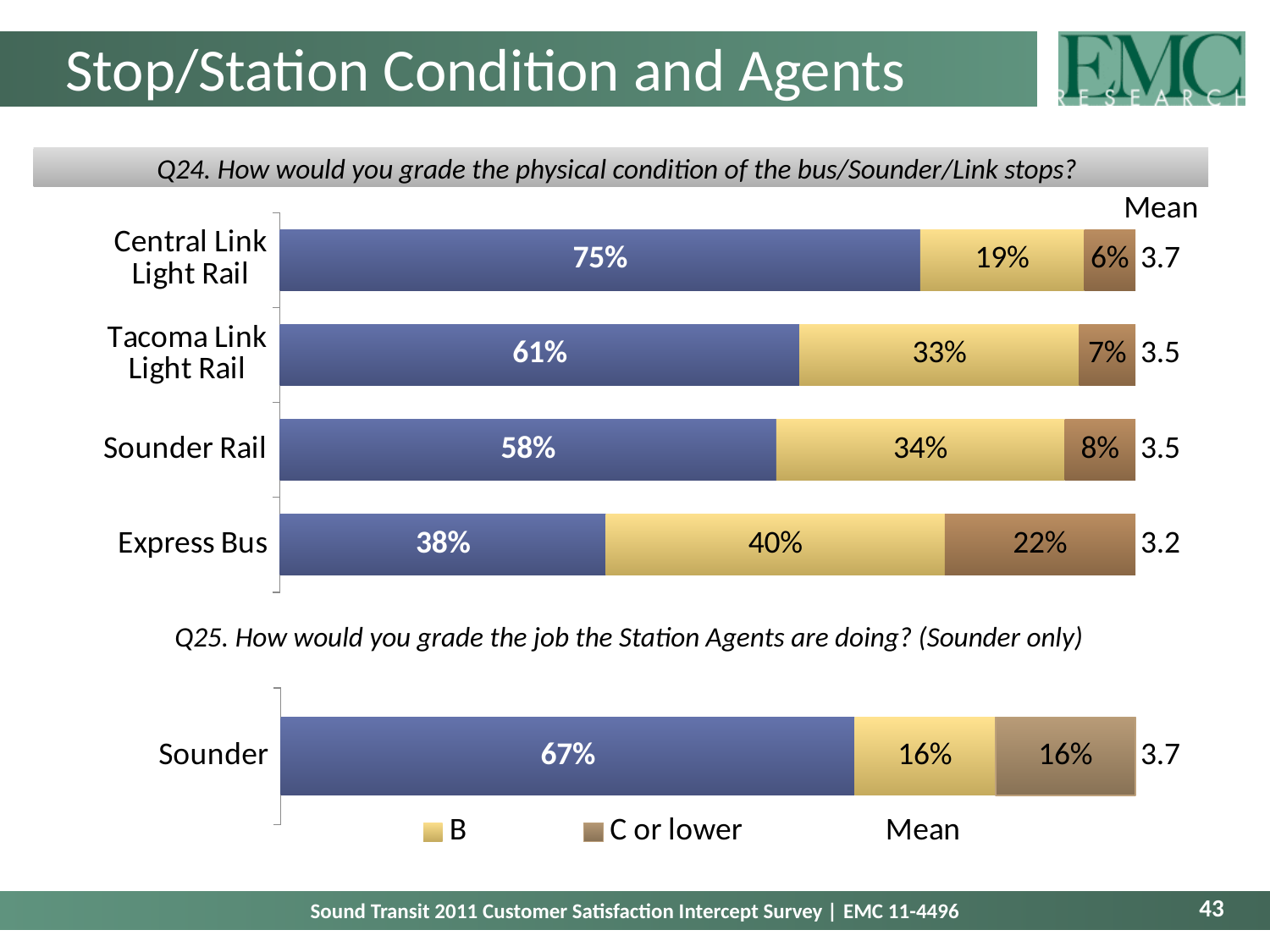

# Stop/Station Condition and Agents
Q24. How would you grade the physical condition of the bus/Sounder/Link stops?
Mean

### Chart

| Category | A | B | C or lower | Mean |
|---|---|---|---|---|
| Central Link Light Rail | 0.7484299329505837 | 0.1917278496002344 | 0.059842217449181896 | 3.6833230850722005 |
| Tacoma Link Light Rail | 0.6074654708653747 | 0.3266491018294398 | 0.06588542730518676 | 3.541580043560188 |
| Sounder Rail | 0.5803050413497176 | 0.33703531372632534 | 0.08265964492395768 | 3.496409514233014 |
| Express Bus | 0.38118811881187853 | 0.3960396039603933 | 0.22277227722772133 | 3.1544303797468203 |
Q25. How would you grade the job the Station Agents are doing? (Sounder only)

### Chart

| Category | A | B | C or lower | Mean |
|---|---|---|---|---|
| Sounder | 0.6711887688220376 | 0.16495938044596872 | 0.16385185073199426 | 3.6552519009073214 |